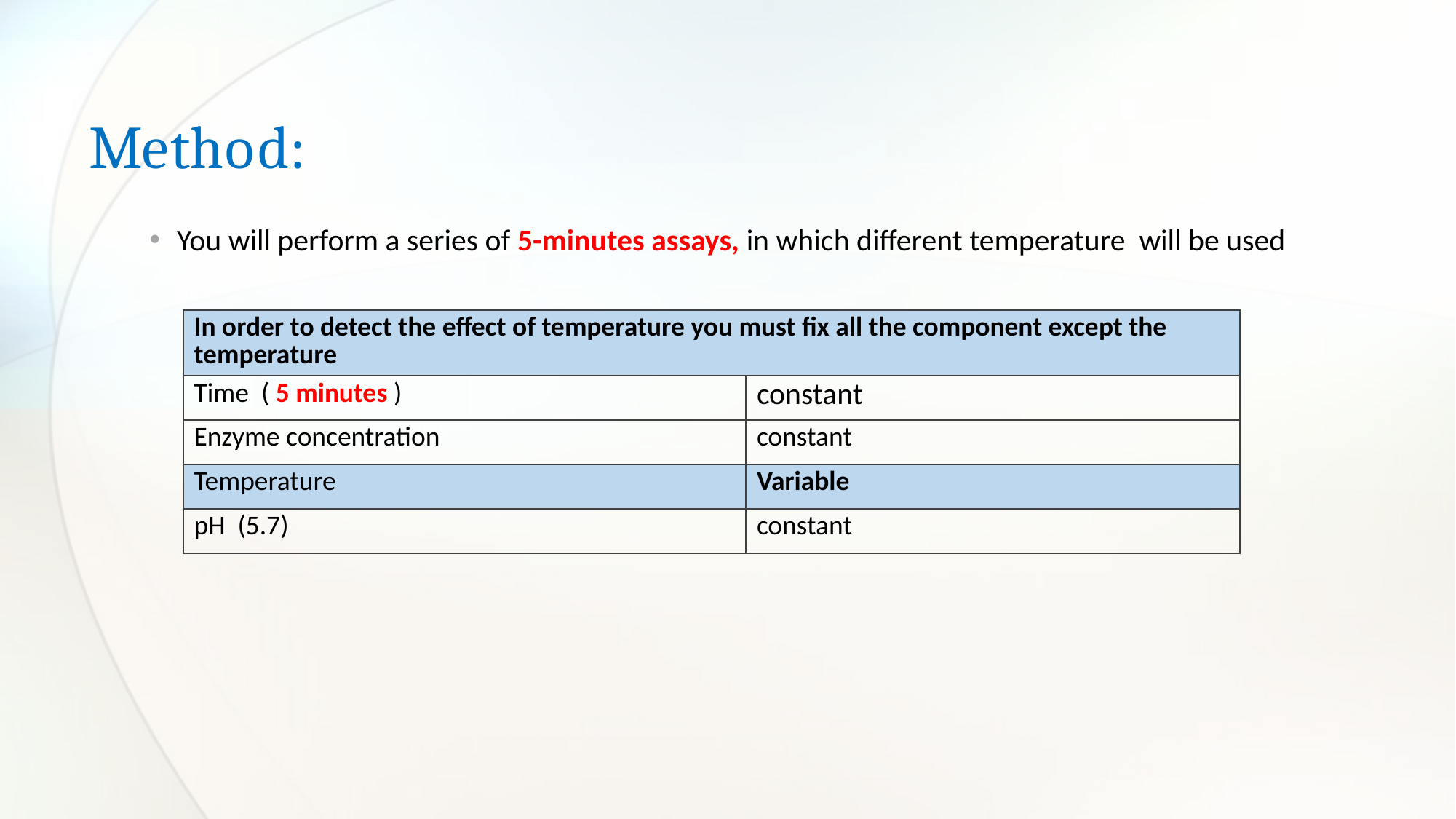

Method:
You will perform a series of 5-minutes assays, in which different temperature  will be used
| In order to detect the effect of temperature you must fix all the component except the temperature |  |
| --- | --- |
| Time ( 5 minutes ) | constant |
| Enzyme concentration | constant |
| Temperature | Variable |
| pH (5.7) | constant |